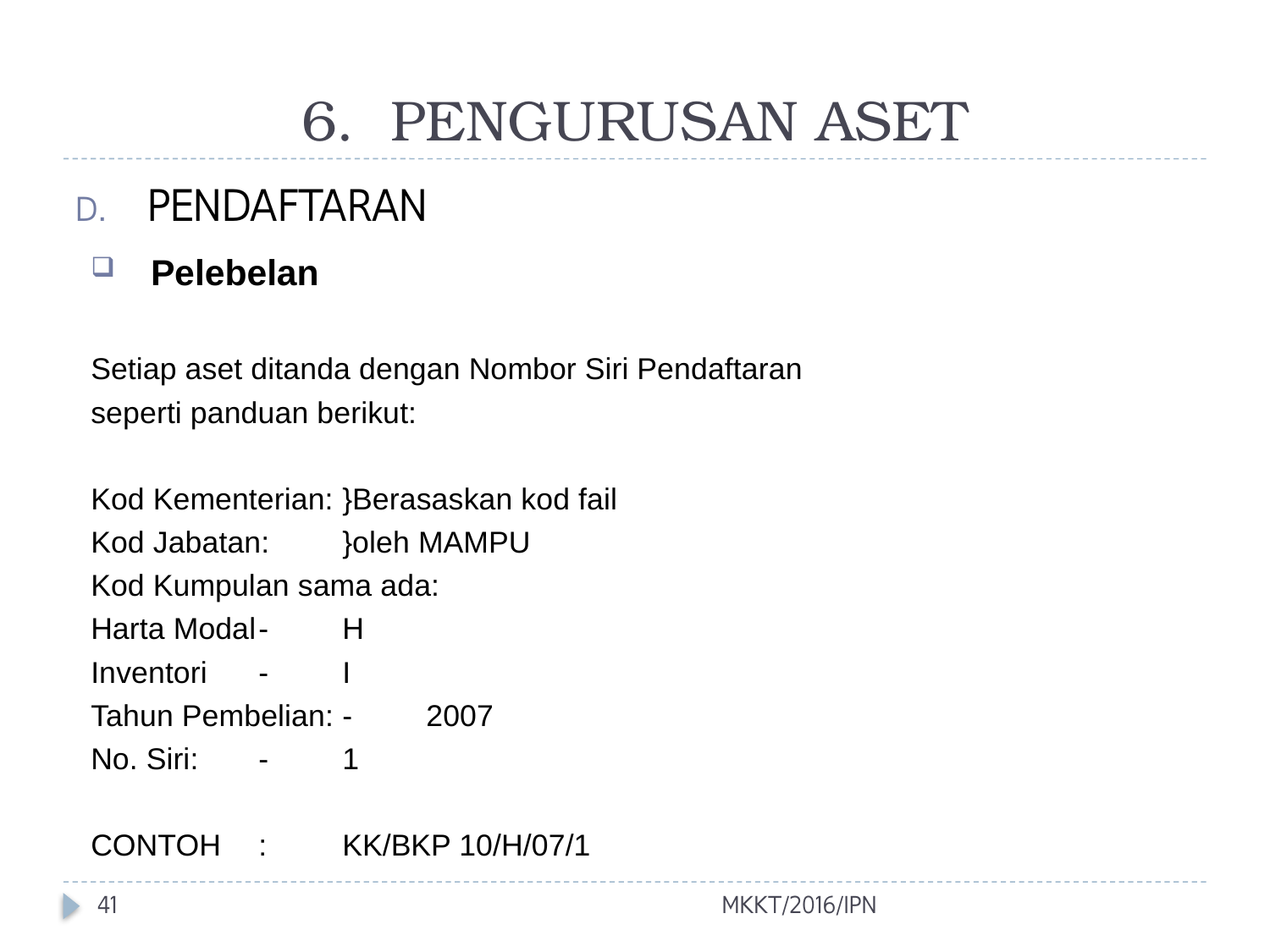

# 6.  PENGURUSAN ASET
PENDAFTARAN
Pelebelan

Setiap aset ditanda dengan Nombor Siri Pendaftaran
seperti panduan berikut:

Kod Kementerian:		}Berasaskan kod fail
Kod Jabatan:			}oleh MAMPU
Kod Kumpulan sama ada:
Harta Modal			-	H
Inventori			-	I
Tahun Pembelian:		-	2007
No. Siri:			-	1

CONTOH	:	KK/BKP 10/H/07/1

41
MKKT/2016/IPN